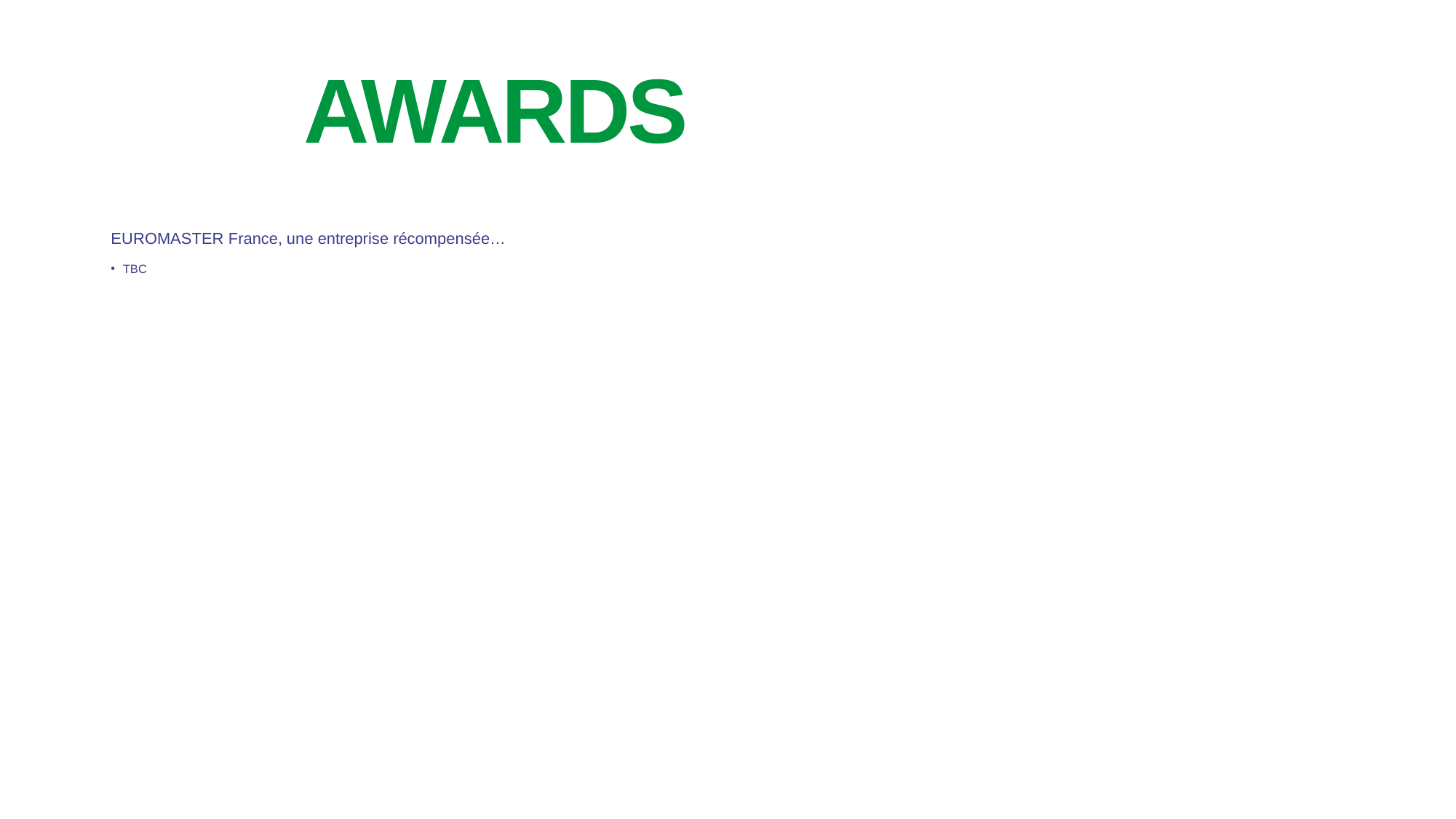

# AWARDS

EUROMASTER France, une entreprise récompensée…

TBC